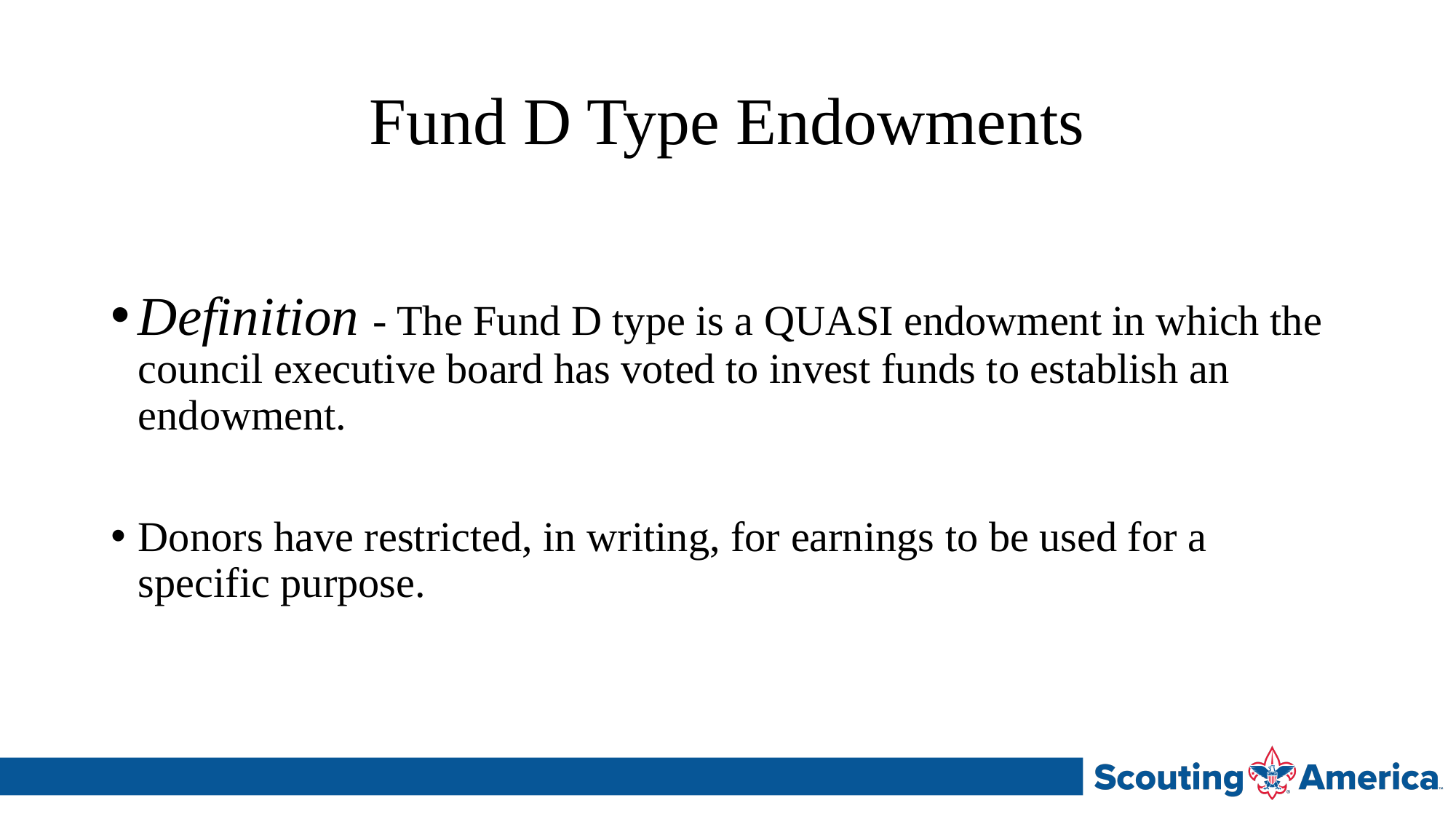

# Fund D Type Endowments
Definition - The Fund D type is a QUASI endowment in which the council executive board has voted to invest funds to establish an endowment.

Donors have restricted, in writing, for earnings to be used for a specific purpose.